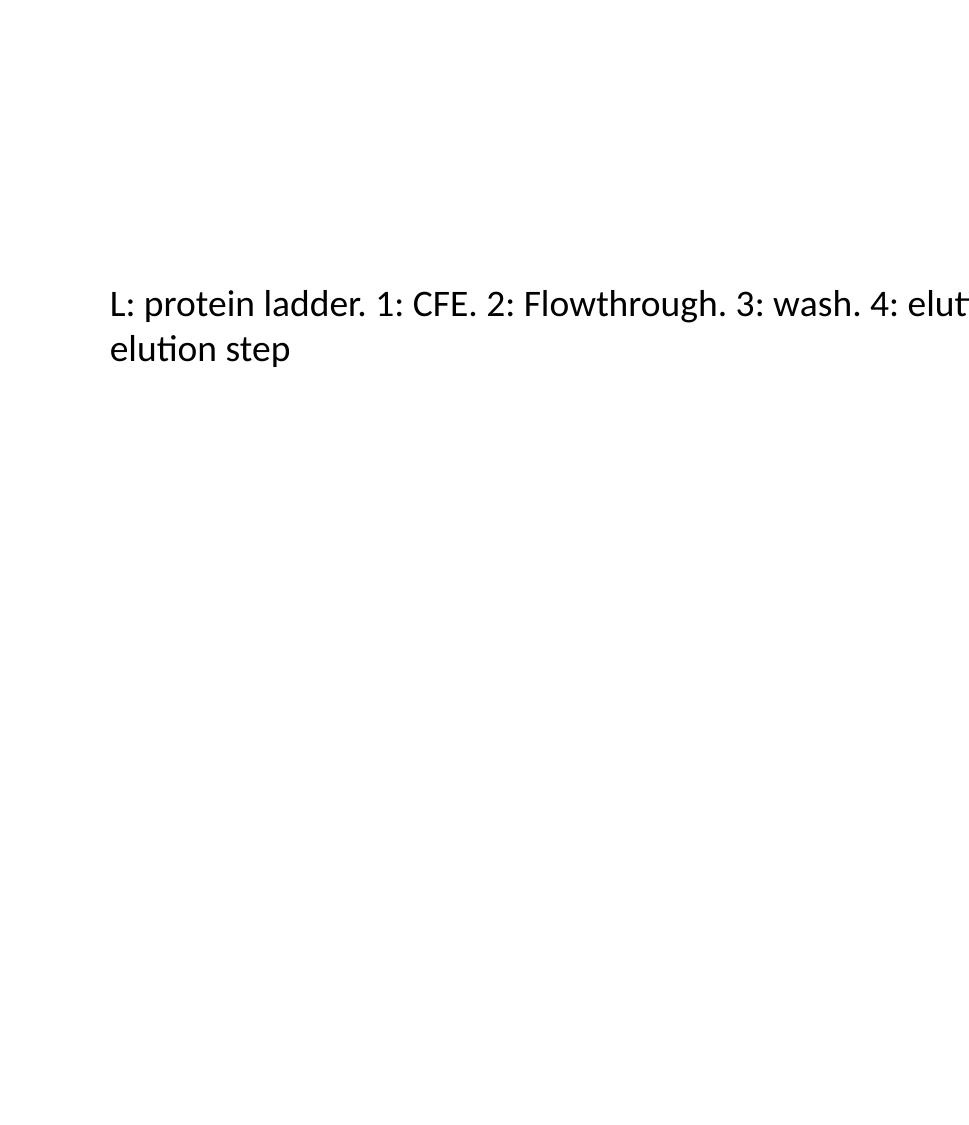

L: protein ladder. 1: CFE. 2: Flowthrough. 3: wash. 4: elution step. 5: elution step